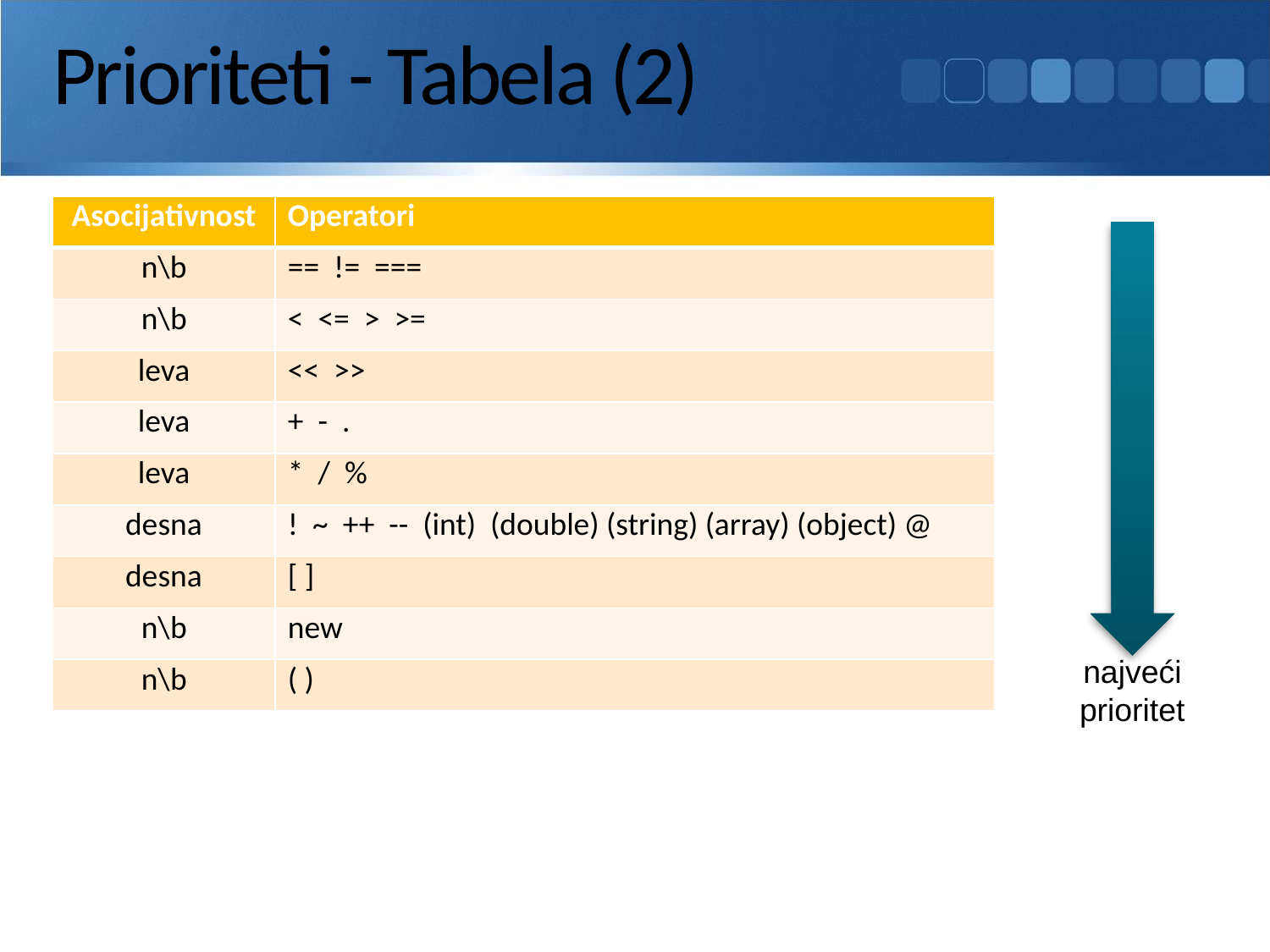

# Prioriteti - Tabela (2)
| Asocijativnost | Operatori |
| --- | --- |
| n\b | == != === |
| n\b | < <= > >= |
| leva | << >> |
| leva | + - . |
| leva | \* / % |
| desna | ! ~ ++ -- (int) (double) (string) (array) (object) @ |
| desna | [ ] |
| n\b | new |
| n\b | ( ) |

najveći prioritet